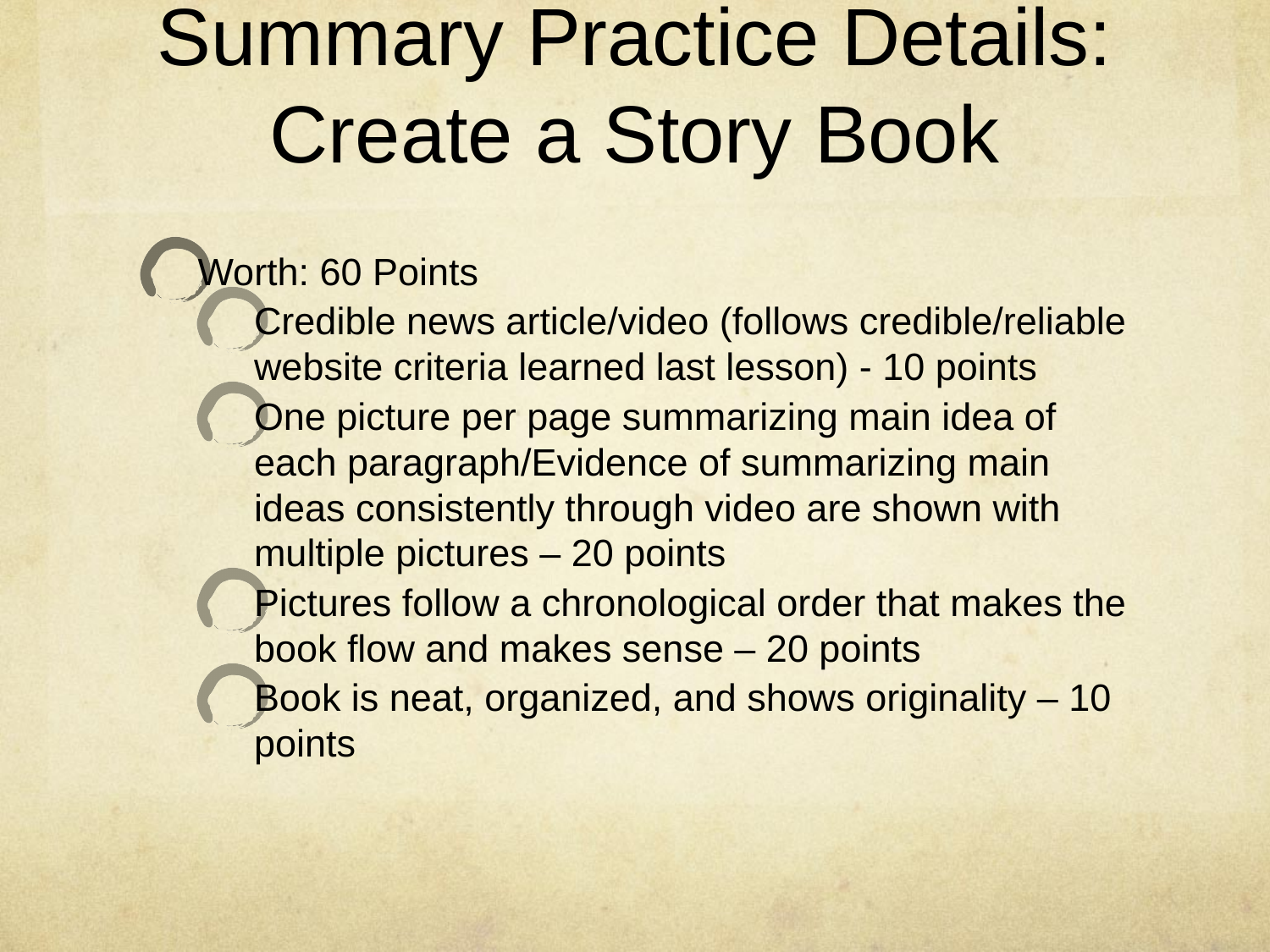

# Summary Practice Details: Create a Story Book
Worth: 60 Points
Credible news article/video (follows credible/reliable website criteria learned last lesson) - 10 points
One picture per page summarizing main idea of each paragraph/Evidence of summarizing main ideas consistently through video are shown with multiple pictures – 20 points
Pictures follow a chronological order that makes the book flow and makes sense – 20 points
Book is neat, organized, and shows originality – 10 points